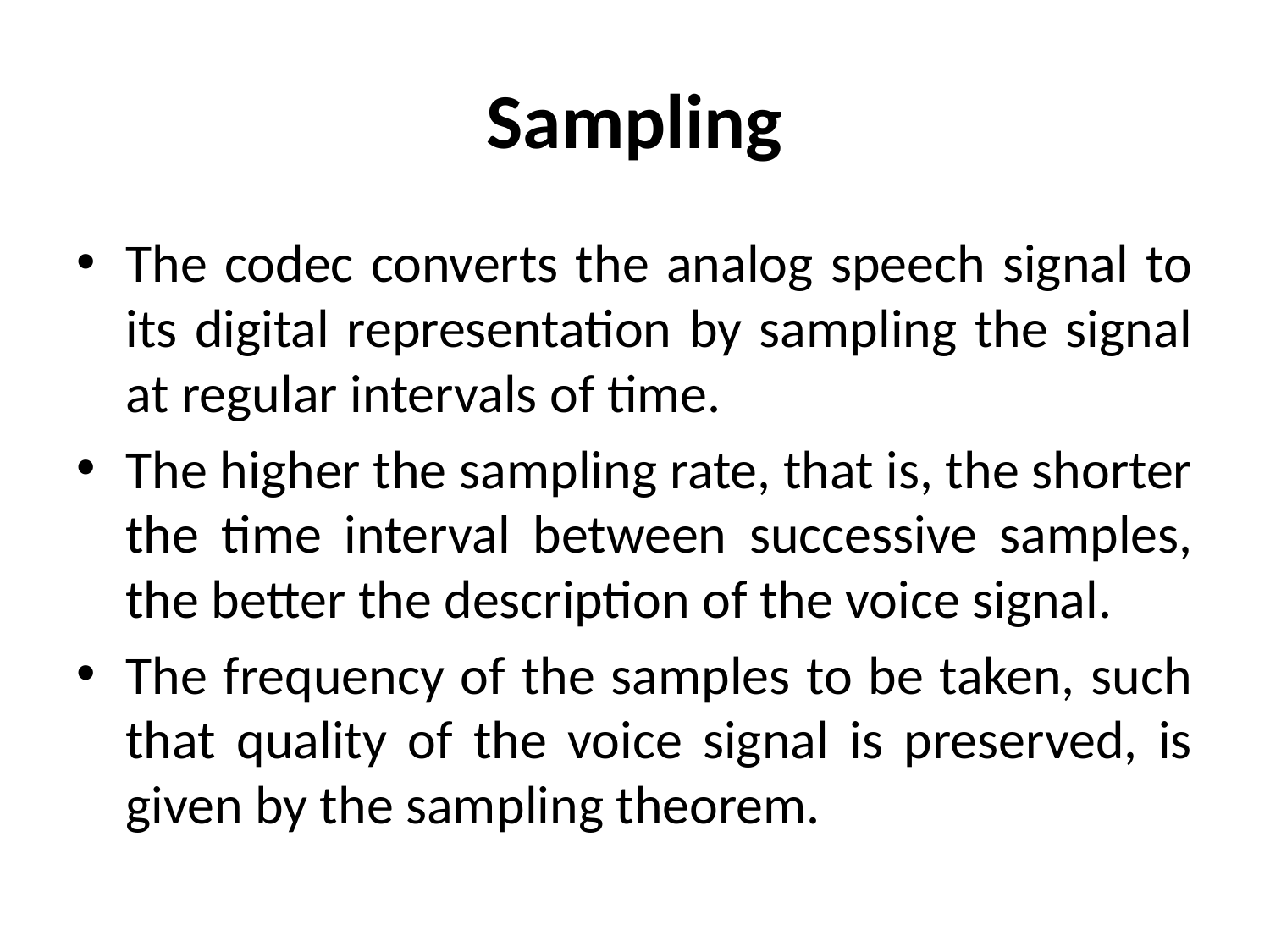

# Sampling
The codec converts the analog speech signal to its digital representation by sampling the signal at regular intervals of time.
The higher the sampling rate, that is, the shorter the time interval between successive samples, the better the description of the voice signal.
The frequency of the samples to be taken, such that quality of the voice signal is preserved, is given by the sampling theorem.